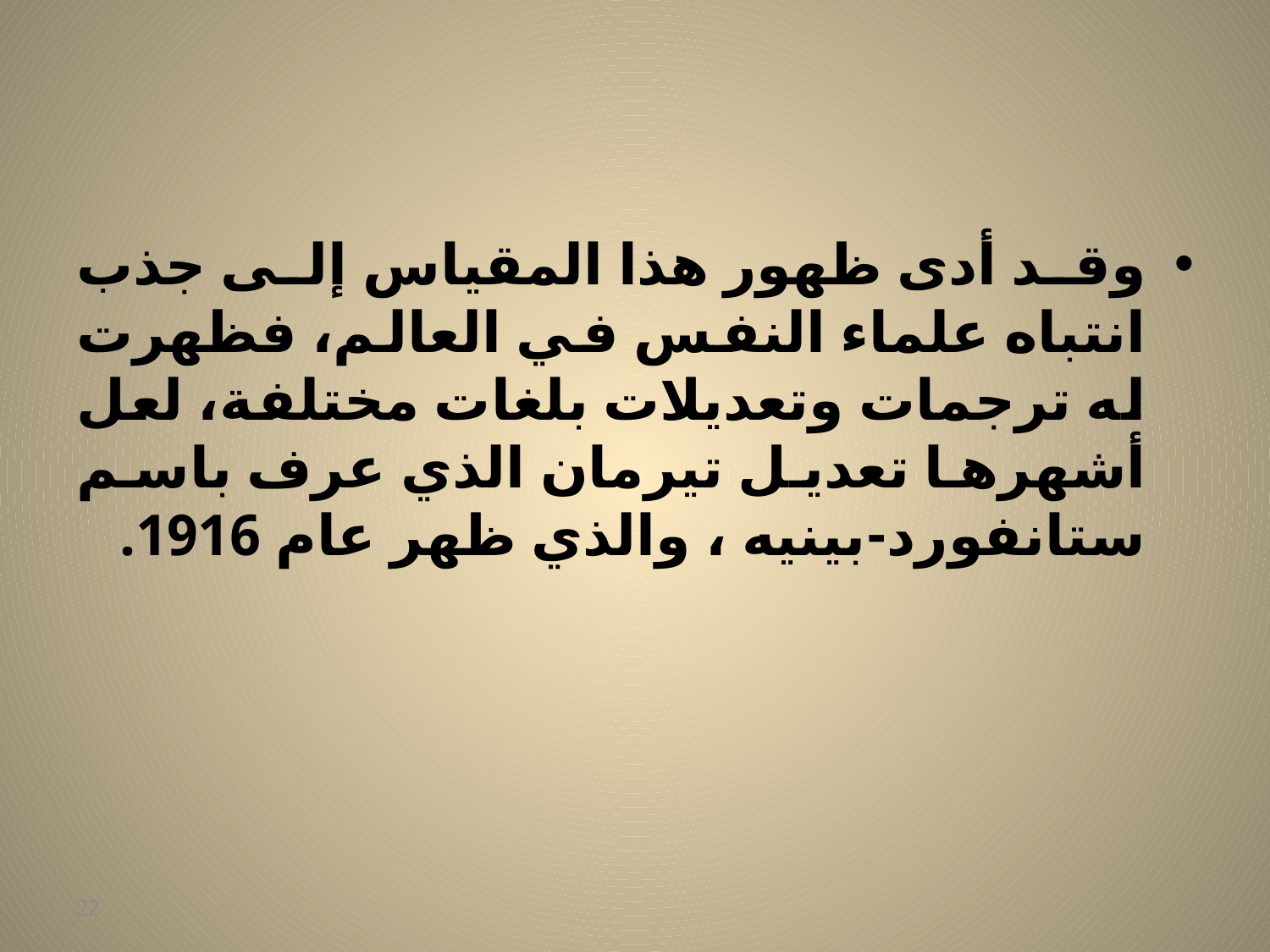

#
وقد أدى ظهور هذا المقياس إلى جذب انتباه علماء النفس في العالم، فظهرت له ترجمات وتعديلات بلغات مختلفة، لعل أشهرها تعديل تيرمان الذي عرف باسم ستانفورد-بينيه ، والذي ظهر عام 1916.

22